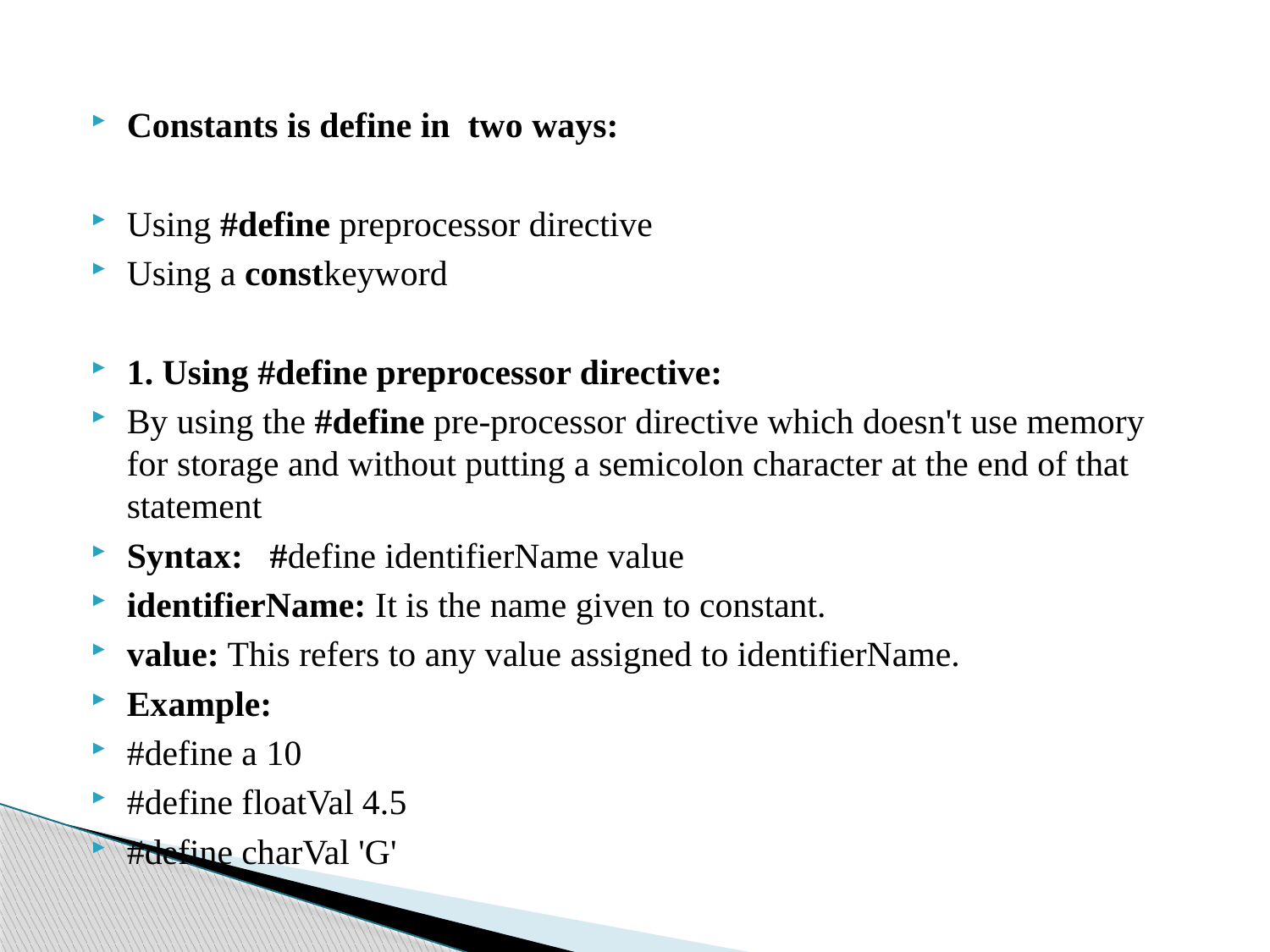

Constants is define in  two ways:

Using #define preprocessor directive
Using a constkeyword

1. Using #define preprocessor directive:
By using the #define pre-processor directive which doesn't use memory for storage and without putting a semicolon character at the end of that statement
Syntax:   #define identifierName value
identifierName: It is the name given to constant.
value: This refers to any value assigned to identifierName.
Example:
#define a 10
#define floatVal 4.5
#define charVal 'G'